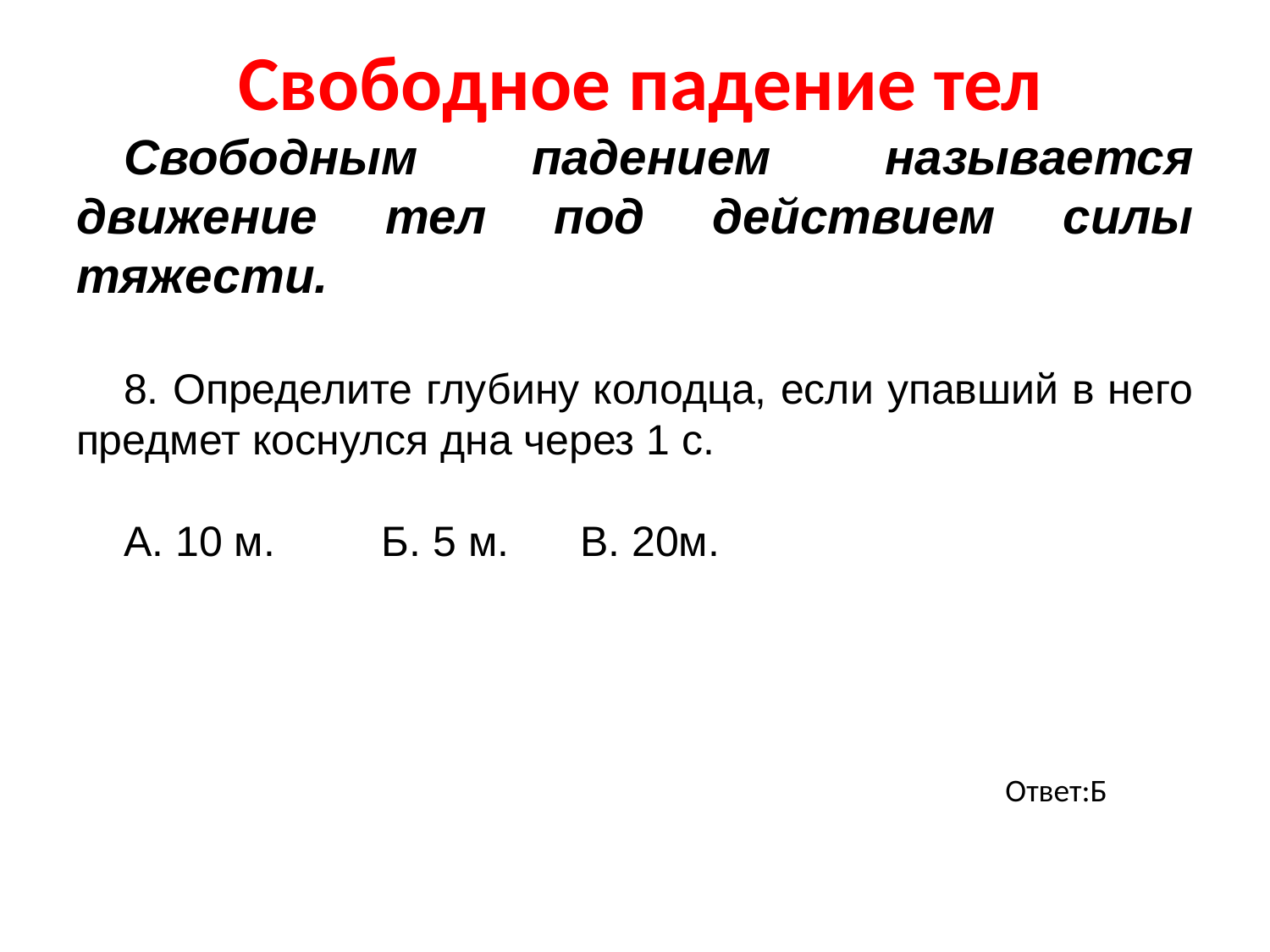

# Свободное падение тел
Свободным падением называется движение тел под действием силы тяжести.

8. Определите глубину колодца, если упавший в него предмет коснулся дна через 1 с.

А. 10 м.         Б. 5 м.      В. 20м.
Ответ:Б